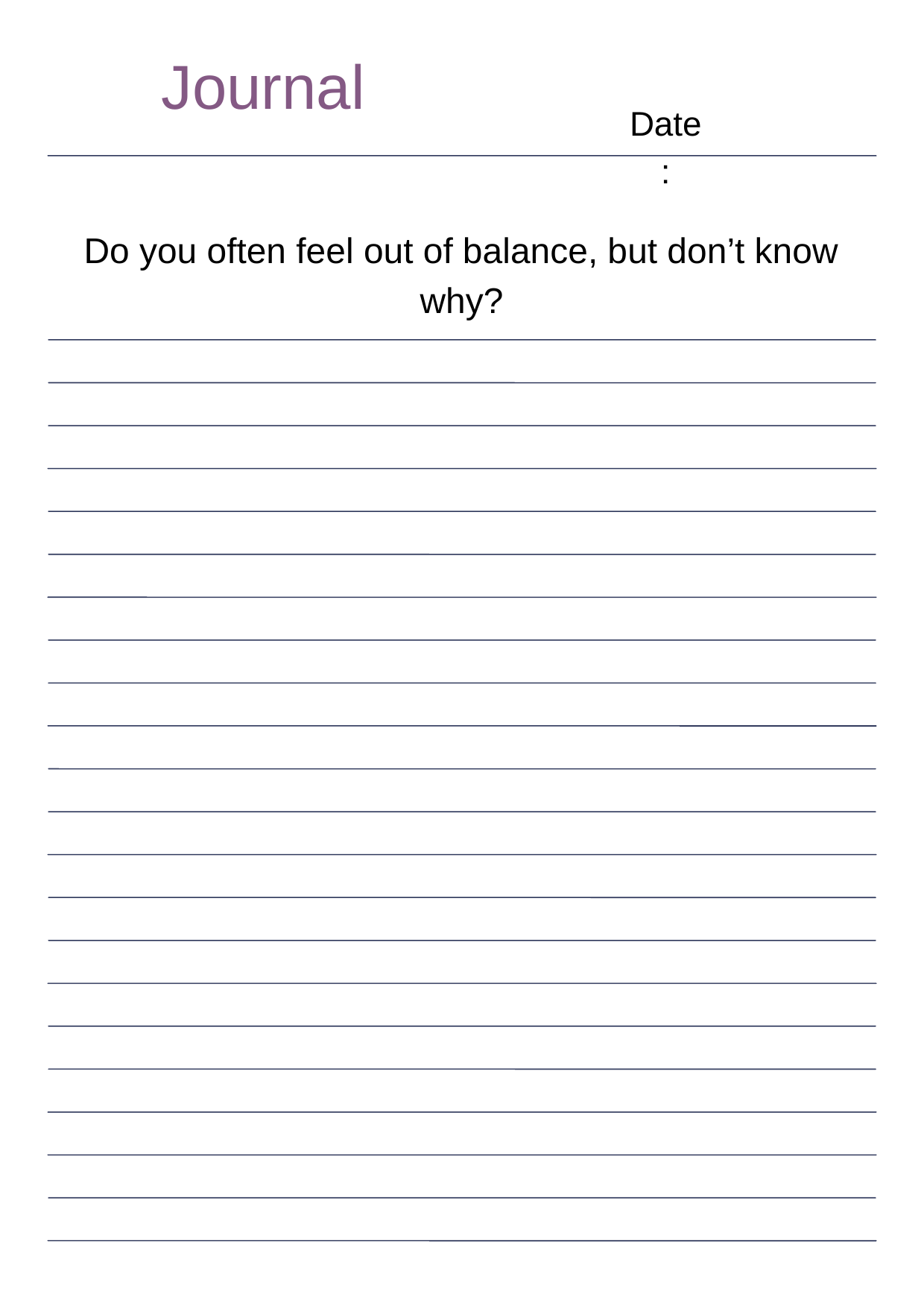

Journal
Date:

Do you often feel out of balance, but don’t know why?